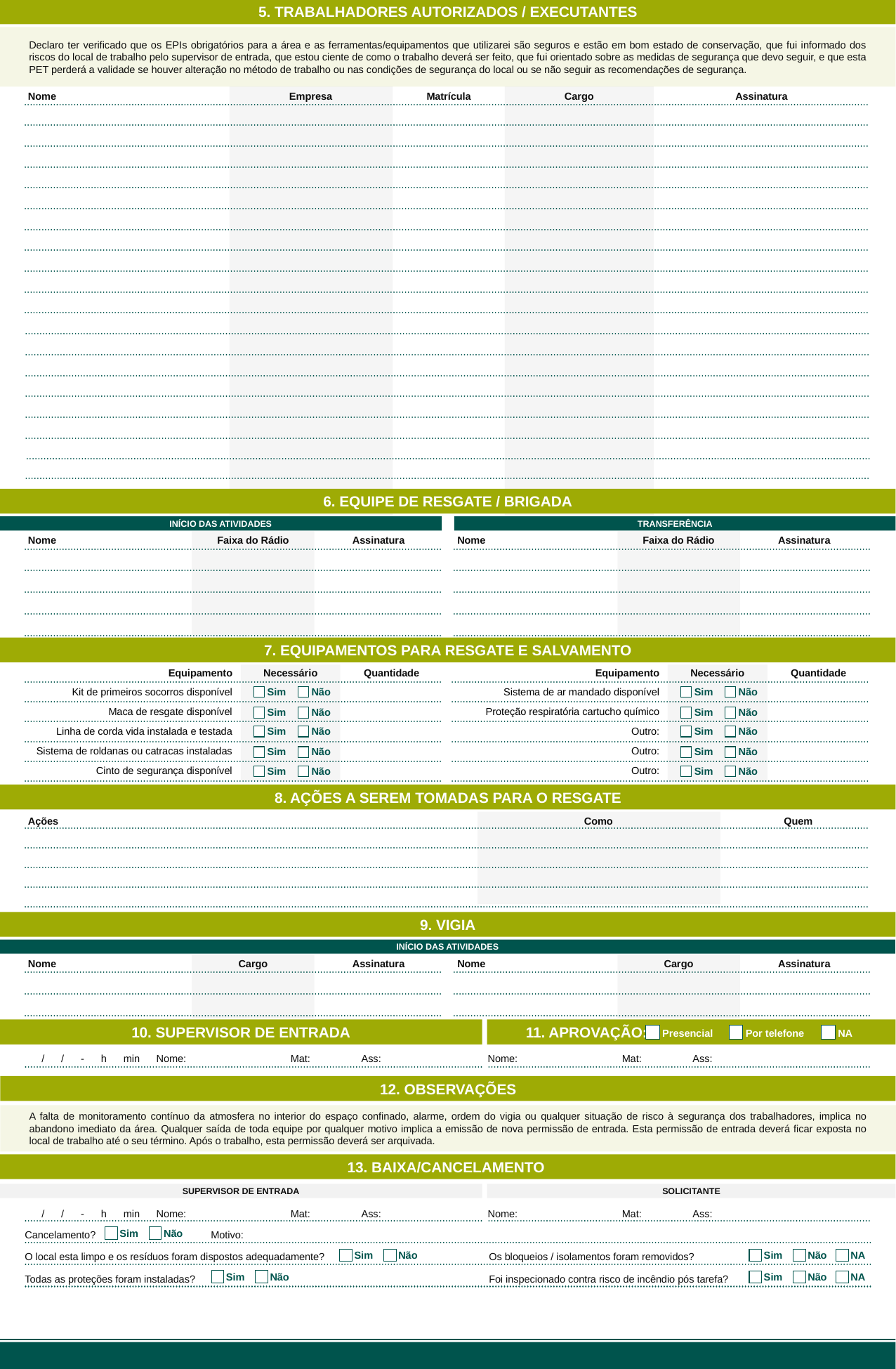

5. TRABALHADORES AUTORIZADOS / EXECUTANTES
Declaro ter verificado que os EPIs obrigatórios para a área e as ferramentas/equipamentos que utilizarei são seguros e estão em bom estado de conservação, que fui informado dos riscos do local de trabalho pelo supervisor de entrada, que estou ciente de como o trabalho deverá ser feito, que fui orientado sobre as medidas de segurança que devo seguir, e que esta PET perderá a validade se houver alteração no método de trabalho ou nas condições de segurança do local ou se não seguir as recomendações de segurança.

Nome
Empresa
Matrícula
Cargo
Assinatura
6. EQUIPE DE RESGATE / BRIGADA
INÍCIO DAS ATIVIDADES
TRANSFERÊNCIA

Nome
Faixa do Rádio
Assinatura
Nome
Faixa do Rádio
Assinatura
7. EQUIPAMENTOS PARA RESGATE E SALVAMENTO

Equipamento
Necessário
Quantidade
Kit de primeiros socorros disponível
Maca de resgate disponível
Linha de corda vida instalada e testada
Sistema de roldanas ou catracas instaladas
Cinto de segurança disponível
Sim
Não

Sim
Não

Sim
Não

Sim
Não

Sim
Não

Equipamento
Necessário
Quantidade
Sistema de ar mandado disponível
Proteção respiratória cartucho químico
Outro:
Outro:
Outro:
Sim
Não

Sim
Não

Sim
Não

Sim
Não

Sim
Não

8. AÇÕES A SEREM TOMADAS PARA O RESGATE

Ações
Como
Quem

9. VIGIA
INÍCIO DAS ATIVIDADES

Nome
Cargo
Assinatura
Nome
Cargo
Assinatura
10. SUPERVISOR DE ENTRADA
       11. APROVAÇÃO:

Presencial

Por telefone

NA
      /      /      -      h      min
Nome:
Mat:
Ass:
Nome:
Mat:
Ass:
12. OBSERVAÇÕES
A falta de monitoramento contínuo da atmosfera no interior do espaço confinado, alarme, ordem do vigia ou qualquer situação de risco à segurança dos trabalhadores, implica no abandono imediato da área. Qualquer saída de toda equipe por qualquer motivo implica a emissão de nova permissão de entrada. Esta permissão de entrada deverá ficar exposta no local de trabalho até o seu término. Após o trabalho, esta permissão deverá ser arquivada.
13. BAIXA/CANCELAMENTO
SUPERVISOR DE ENTRADA
SOLICITANTE
      /      /      -      h      min
Nome:
Mat:
Ass:
Cancelamento?
Motivo:
O local esta limpo e os resíduos foram dispostos adequadamente?
Os bloqueios / isolamentos foram removidos?
Todas as proteções foram instaladas?
Foi inspecionado contra risco de incêndio pós tarefa?
Nome:
Mat:
Ass:

Sim

Não

Sim

Não

Sim

Não

NA

Sim

Não

Sim

Não

NA